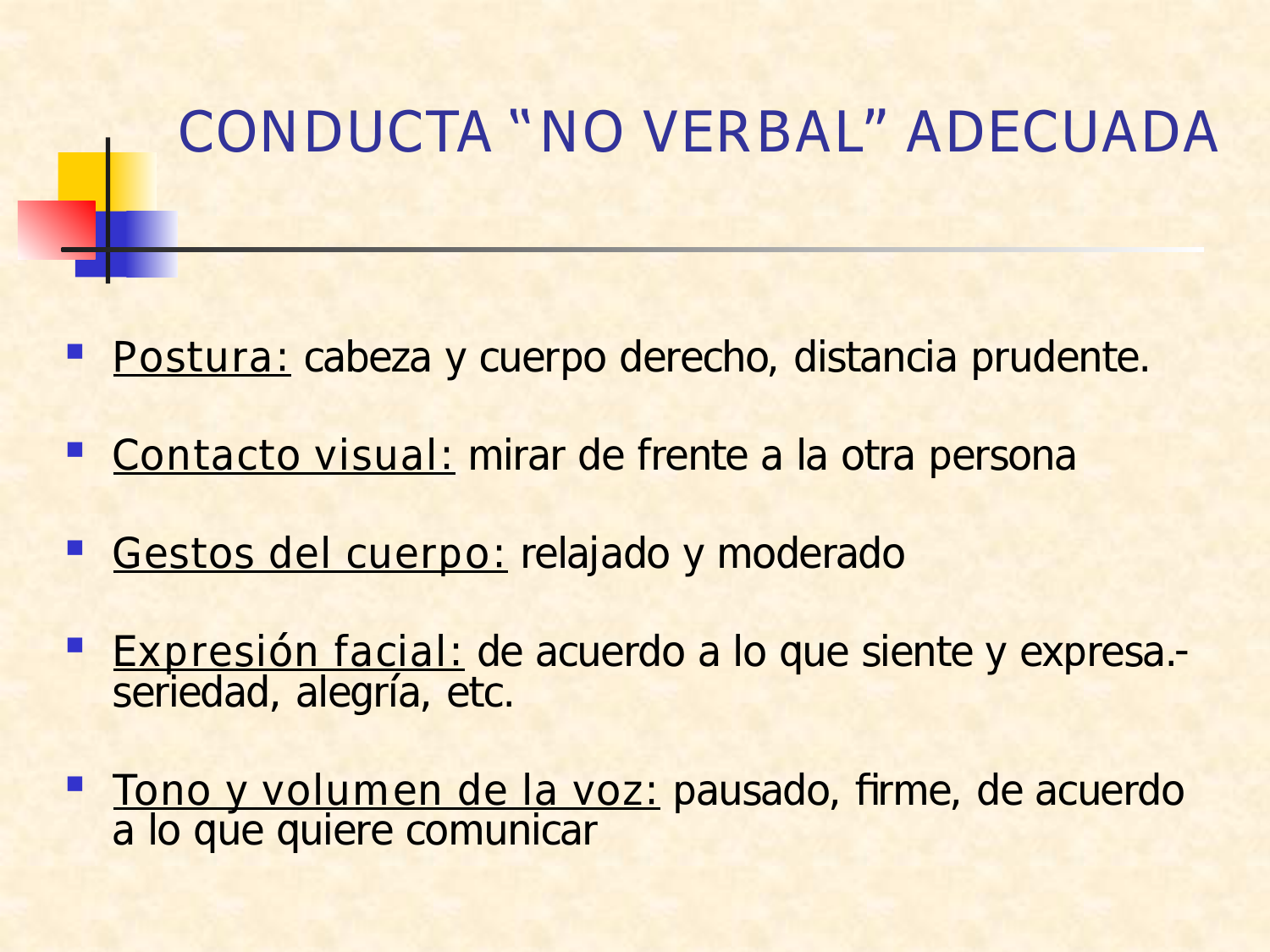

# CONDUCTA “NO VERBAL” ADECUADA
Postura: cabeza y cuerpo derecho, distancia prudente.

Contacto visual: mirar de frente a la otra persona

Gestos del cuerpo: relajado y moderado

Expresión facial: de acuerdo a lo que siente y expresa.- seriedad, alegría, etc.

Tono y volumen de la voz: pausado, firme, de acuerdo a lo que quiere comunicar